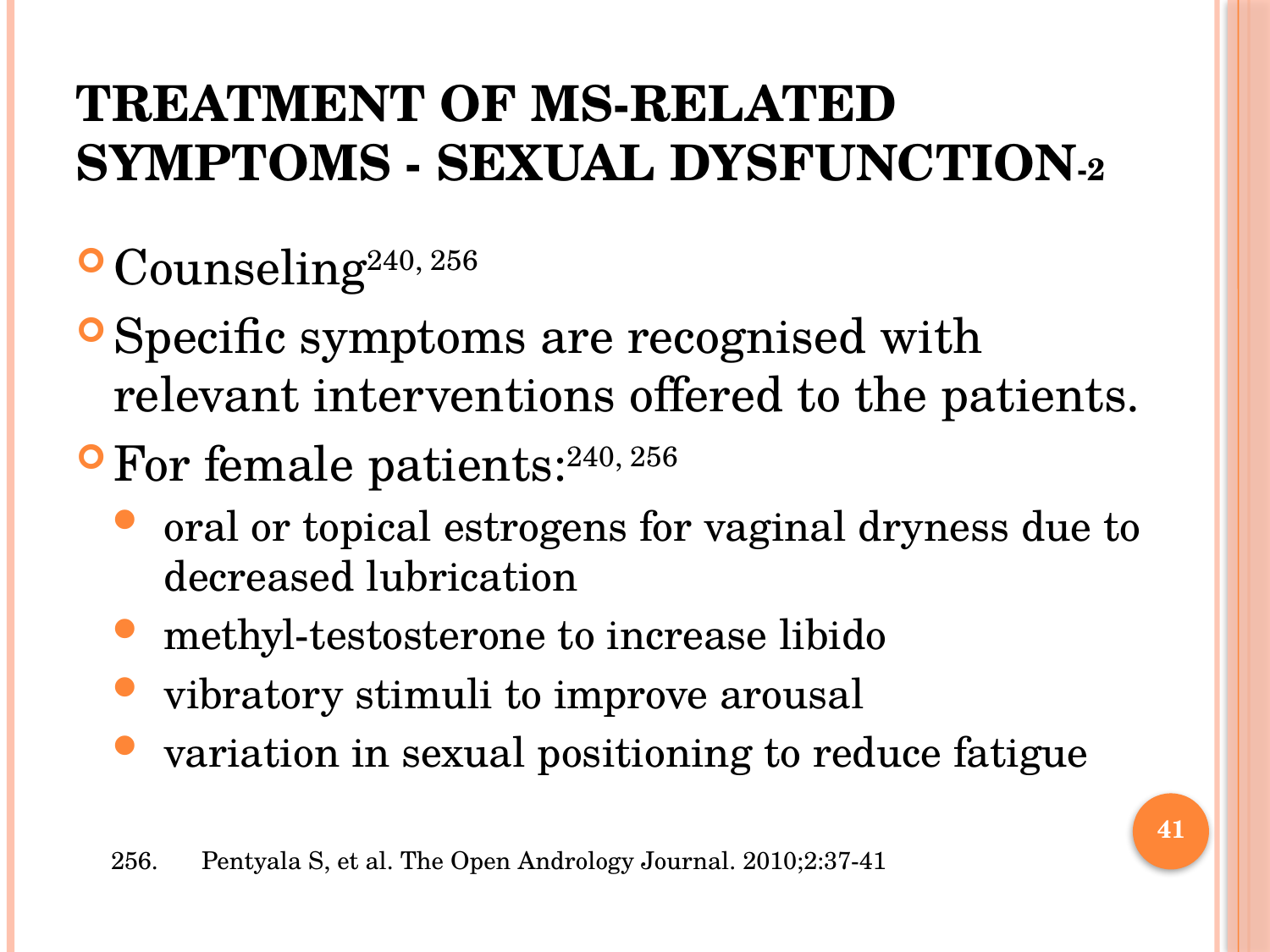

# Treatment of MS-related symptoms - Sexual dysfunction-2
Counseling240, 256
Specific symptoms are recognised with relevant interventions offered to the patients.
For female patients:240, 256
oral or topical estrogens for vaginal dryness due to decreased lubrication
methyl-testosterone to increase libido
vibratory stimuli to improve arousal
variation in sexual positioning to reduce fatigue

   256.	Pentyala S, et al. The Open Andrology Journal. 2010;2:37-41

41